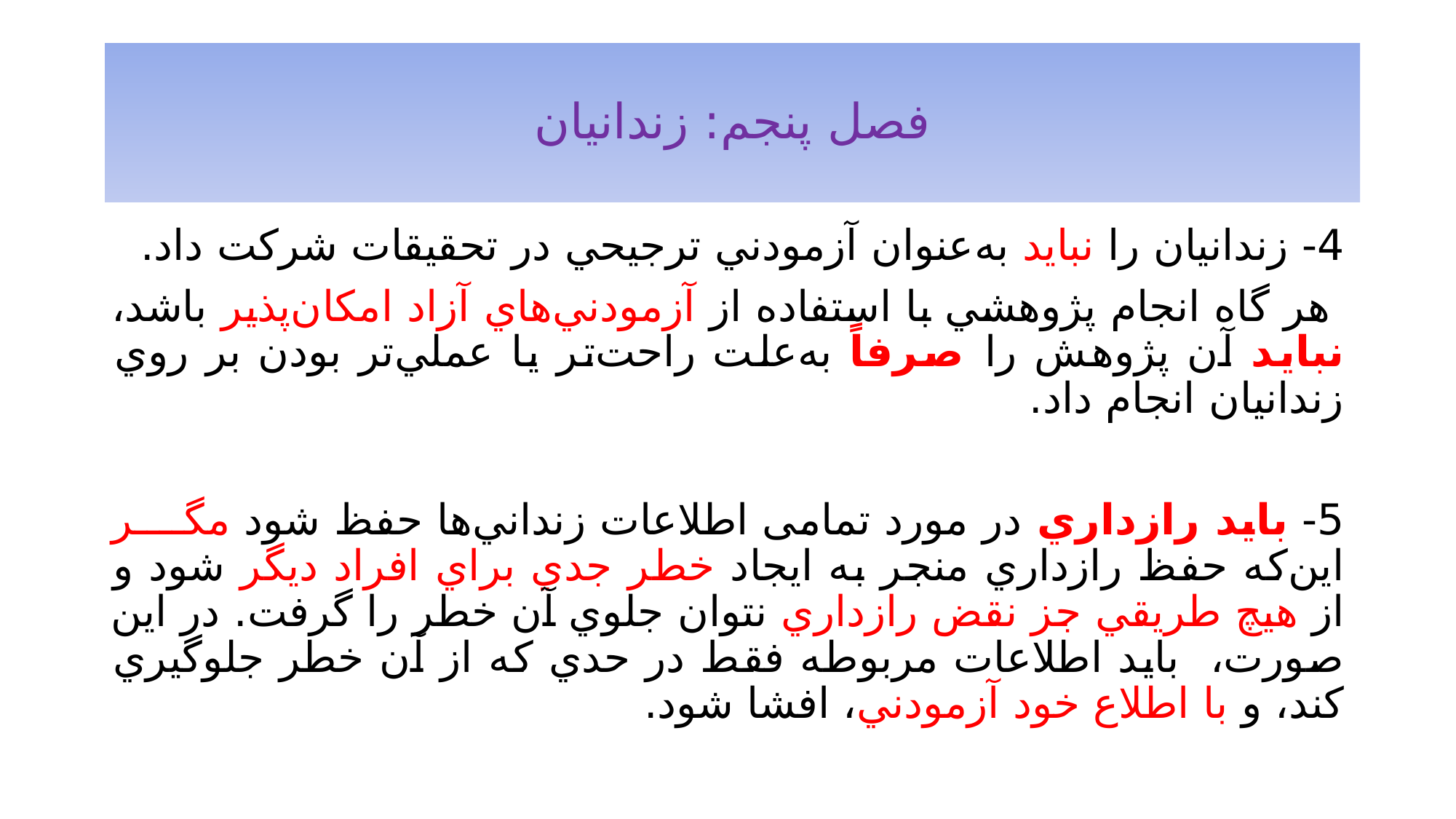

# فصل پنجم: زندانيان
4- زندانيان را نبايد به‌عنوان آزمودني ترجيحي در تحقيقات شركت داد.
 هر گاه انجام پژوهشي با استفاده از آزمودني‌هاي آزاد امکان‌پذير باشد، نبايد آن پژوهش را صرفاً به‌علت راحت‌تر يا عملي‌تر بودن بر روي زندانيان انجام داد.

5- بايد رازداري در مورد تمامی اطلاعات زنداني‌ها حفظ شود مگــــر اين‌که حفظ رازداري منجر به ايجاد خطر جدي براي افراد ديگر شود و از هيچ طريقي جز نقض رازداري نتوان جلوي آن خطر را گرفت. در اين صورت،  باید اطلاعات مربوطه فقط در حدي که از آن خطر جلوگيري کند، و با اطلاع خود آزمودني، افشا شود.